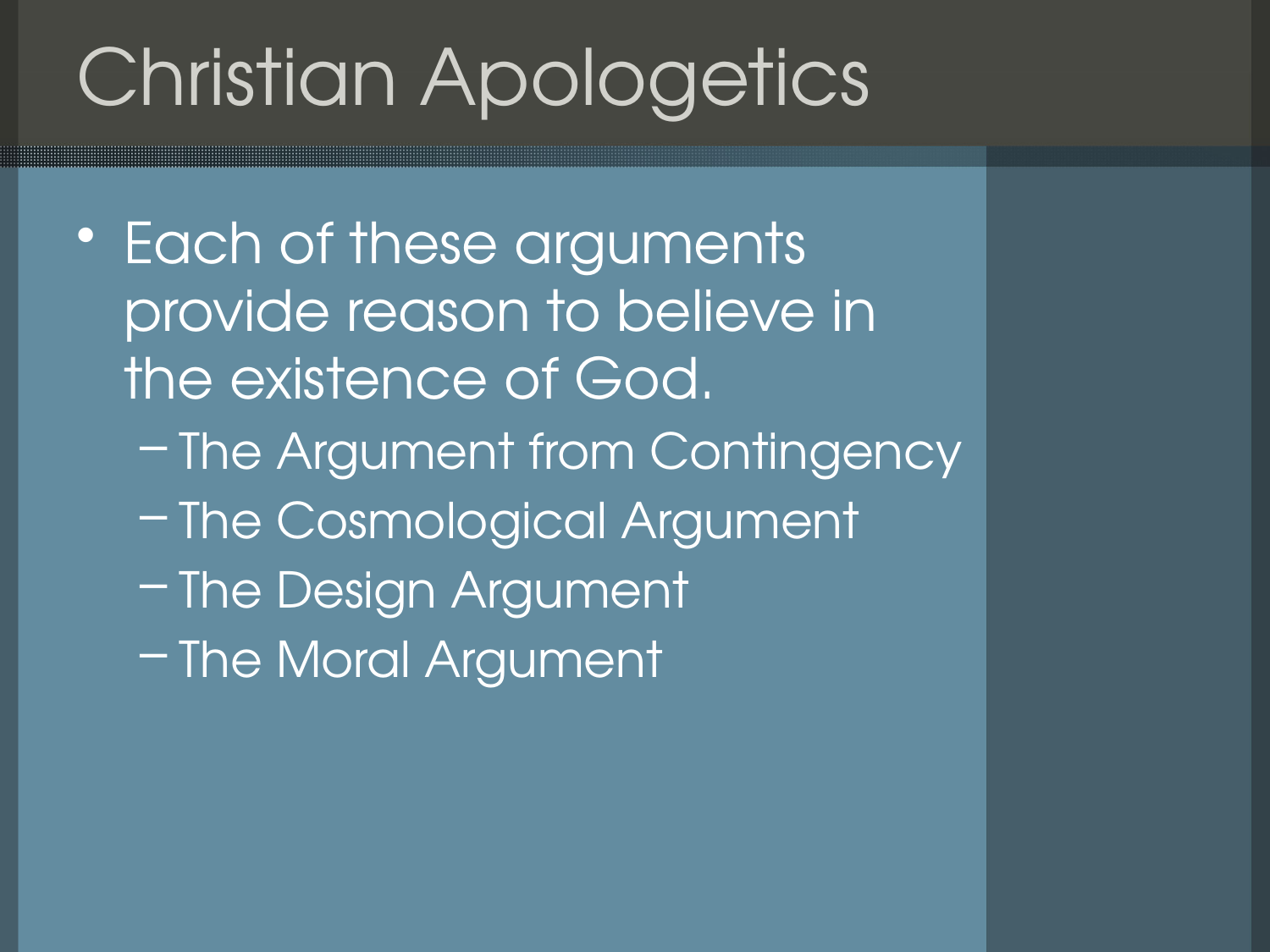

# Christian Apologetics
Each of these arguments provide reason to believe in the existence of God.
The Argument from Contingency
The Cosmological Argument
The Design Argument
The Moral Argument